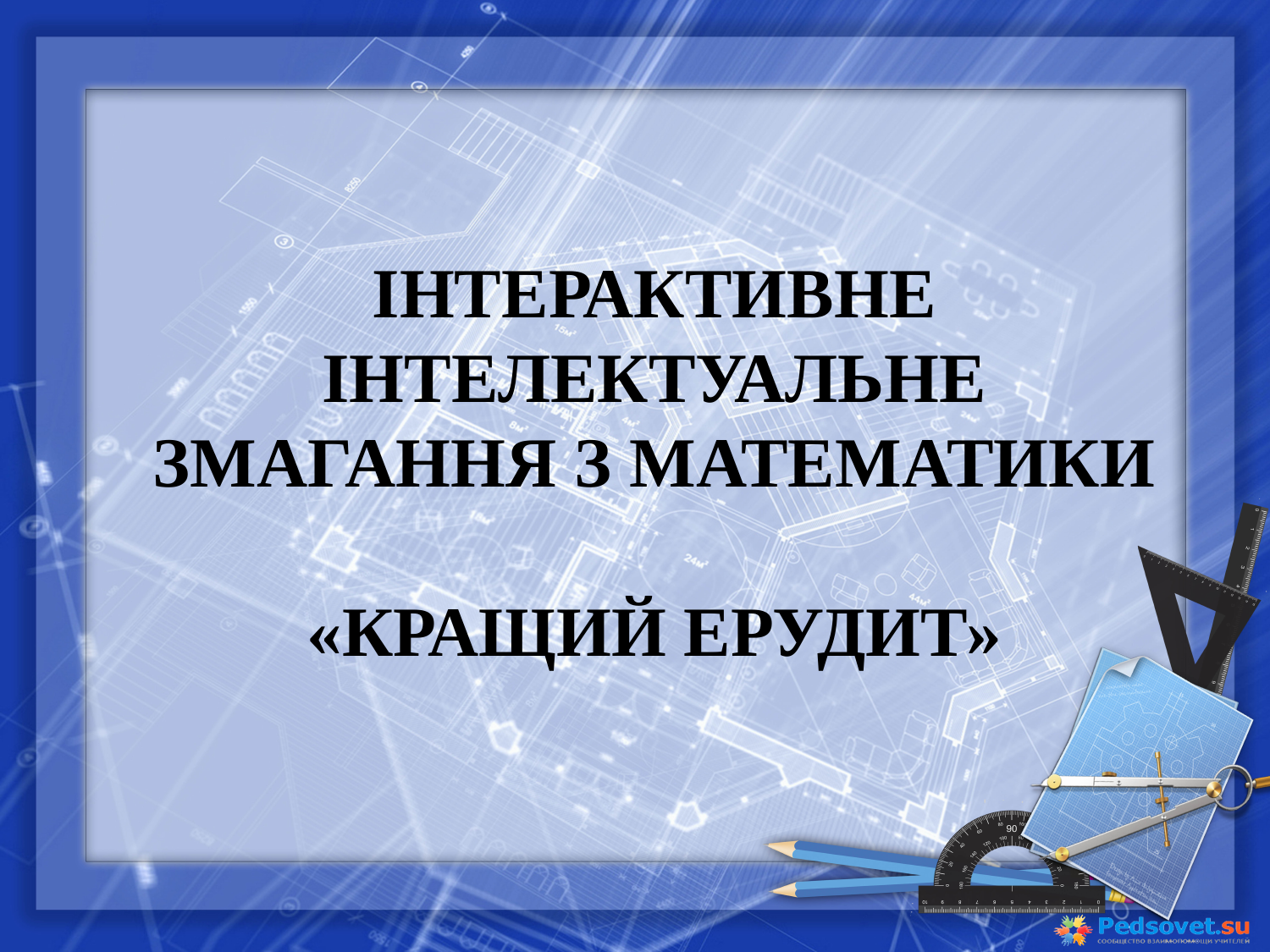

# ІНТЕРАКТИВНЕ ІНТЕЛЕКТУАЛЬНЕ ЗМАГАННЯ З МАТЕМАТИКИ «КРАЩИЙ ЕРУДИТ»